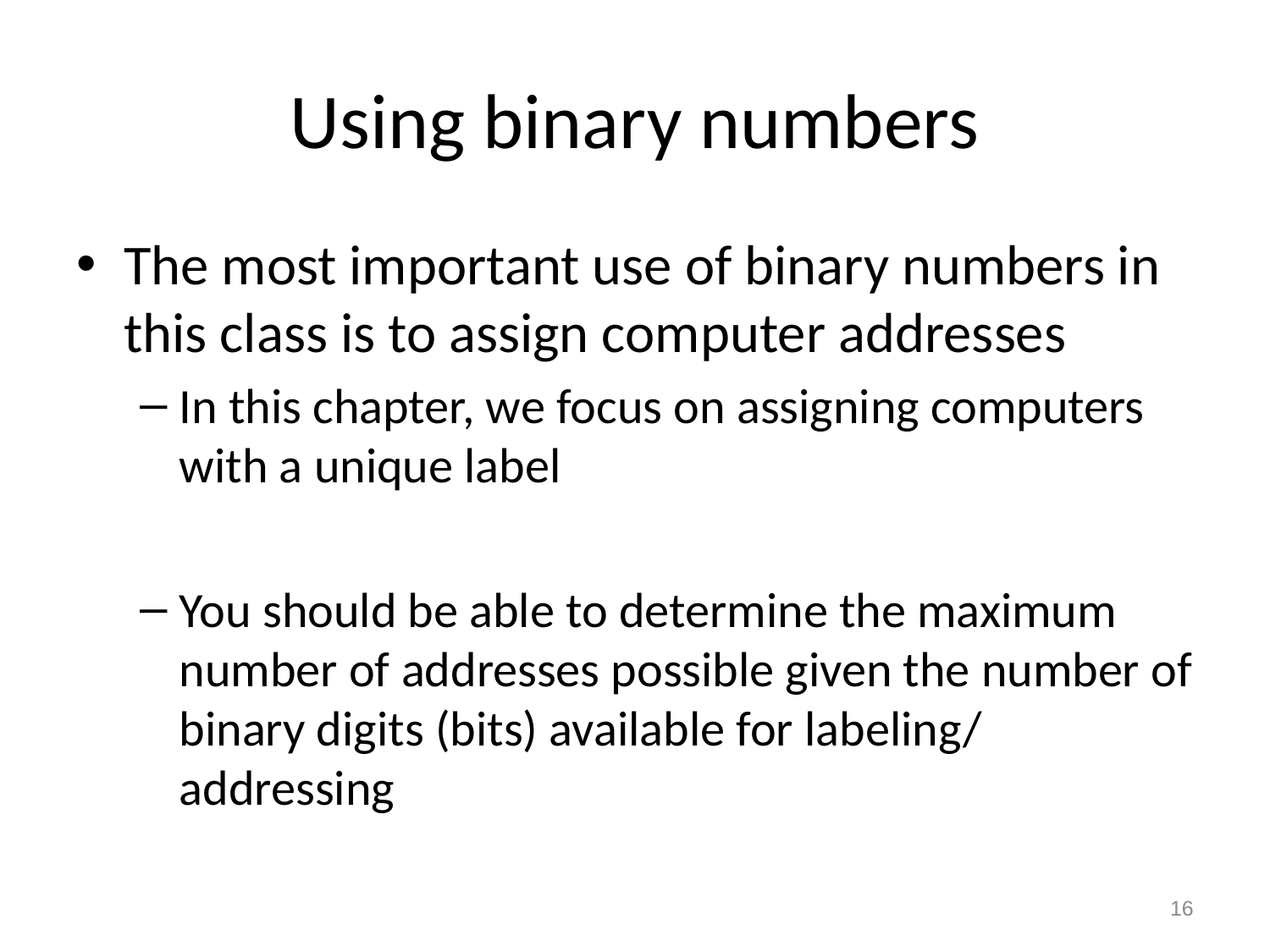

# Using binary numbers
The most important use of binary numbers in this class is to assign computer addresses
In this chapter, we focus on assigning computers with a unique label

You should be able to determine the maximum number of addresses possible given the number of binary digits (bits) available for labeling/ addressing
16